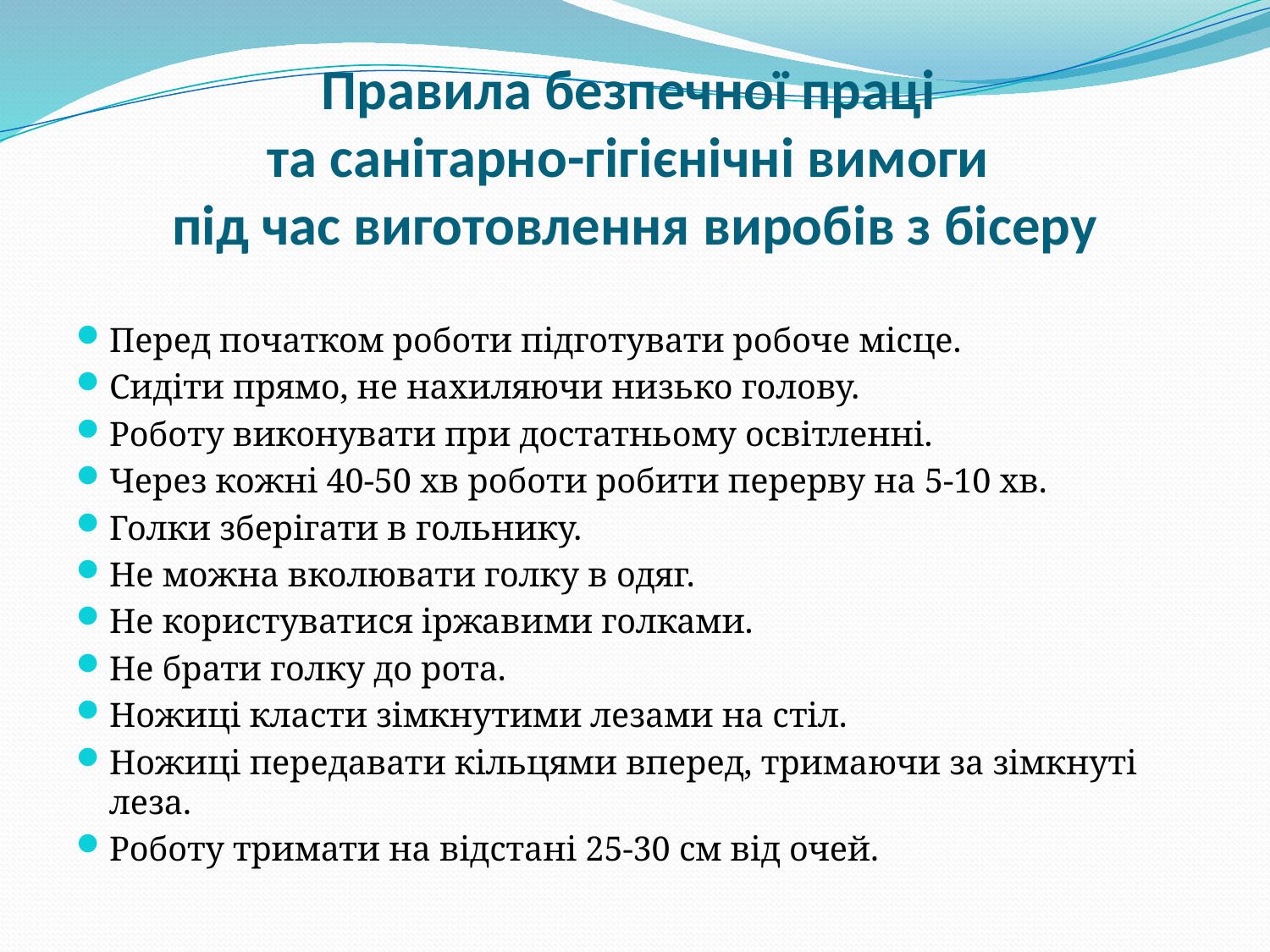

# Правила безпечної праці та санітарно-гігієнічні вимоги під час виготовлення виробів з бісеру

Перед початком роботи підготувати робоче місце.
Сидіти прямо, не нахиляючи низько голову.
Роботу виконувати при достатньому освітленні.
Через кожні 40-50 хв роботи робити перерву на 5-10 хв.
Голки зберігати в гольнику.
Не можна вколювати голку в одяг.
Не користуватися іржавими голками.
Не брати голку до рота.
Ножиці класти зімкнутими лезами на стіл.
Ножиці передавати кільцями вперед, тримаючи за зімкнуті леза.
Роботу тримати на відстані 25-30 см від очей.